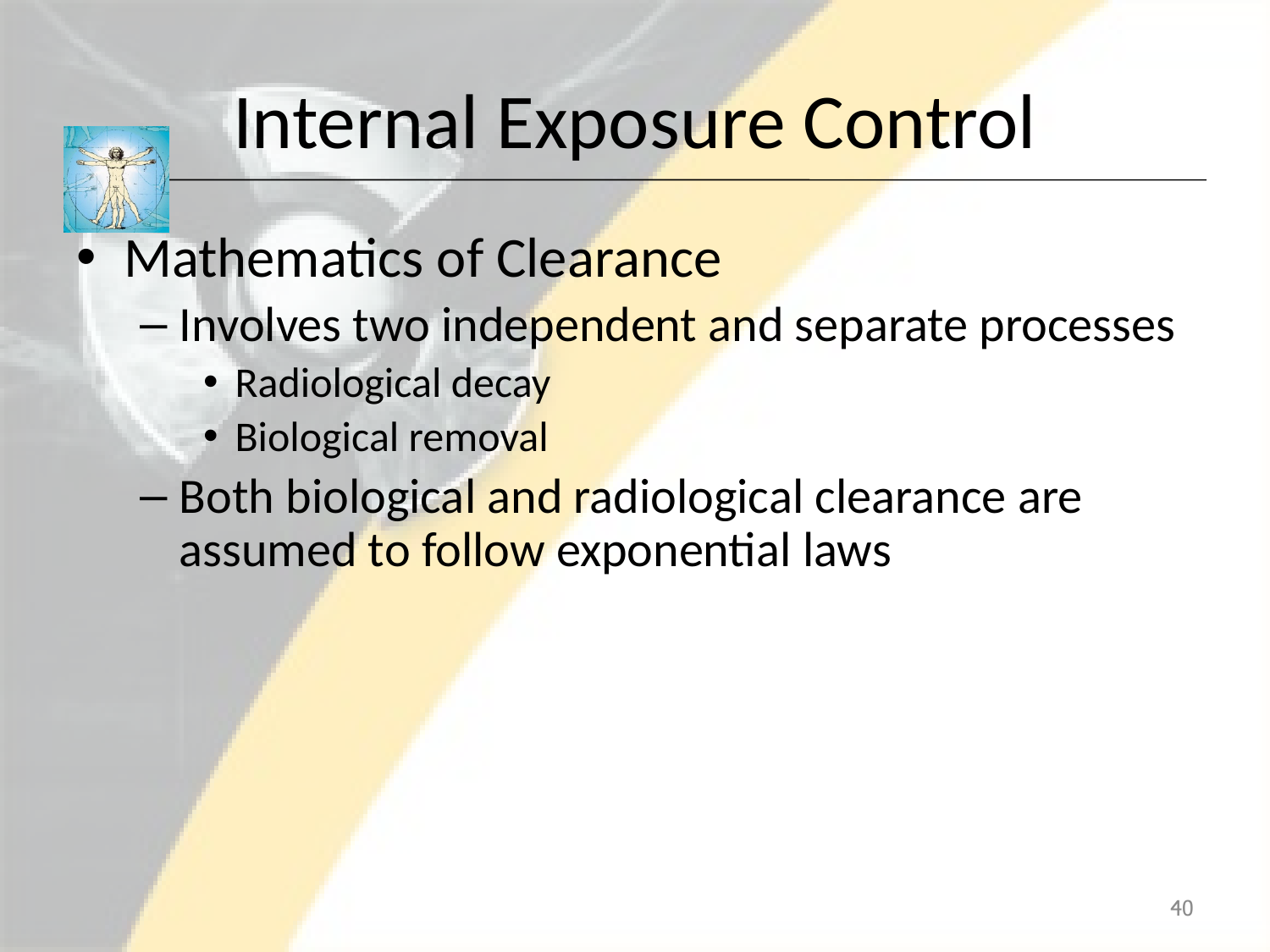

# Internal Exposure Control
Mathematics of Clearance
Involves two independent and separate processes
Radiological decay
Biological removal
Both biological and radiological clearance are assumed to follow exponential laws

40